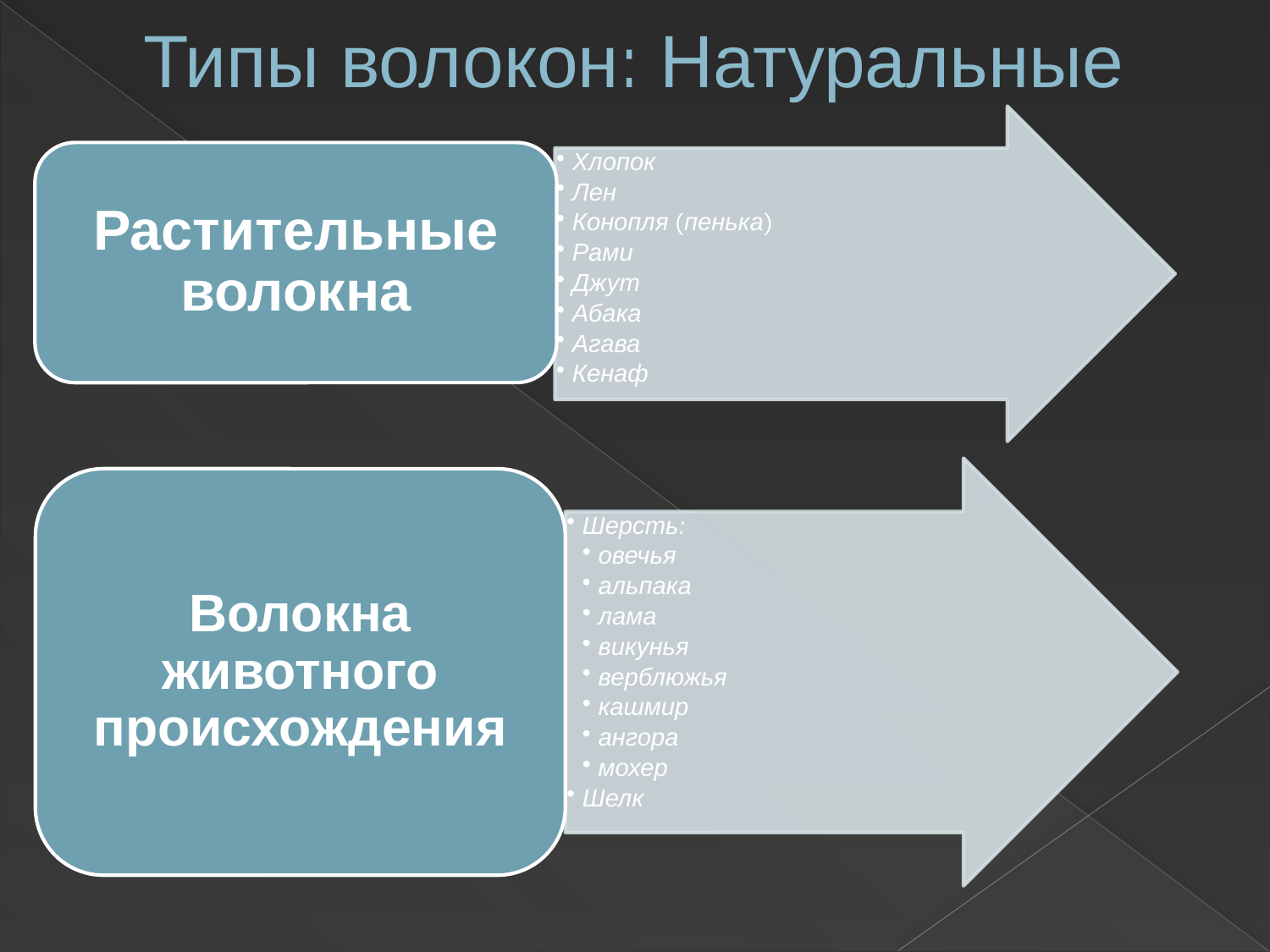

# Типы волокон: Натуральные
Хлопок
Лен
Конопля (пенька)
Рами
Джут
Абака
Агава
Кенаф
Растительные волокна
Шерсть:
овечья
альпака
лама
викунья
верблюжья
кашмир
ангора
мохер
Шелк
Волокна животного происхождения